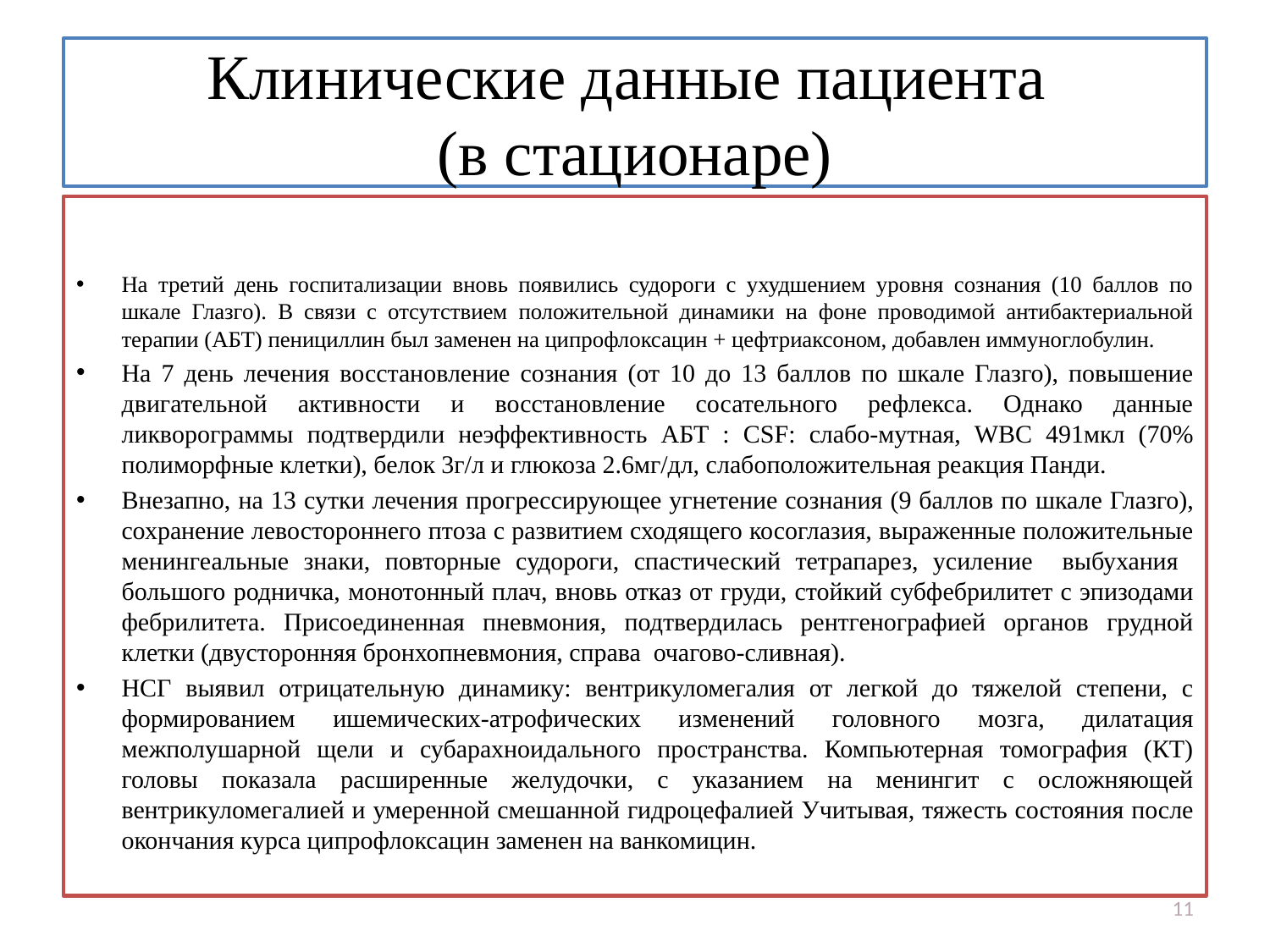

# Клинические данные пациента (в стационаре)

На третий день госпитализации вновь появились судороги с ухудшением уровня сознания (10 баллов по шкале Глазго). В связи с отсутствием положительной динамики на фоне проводимой антибактериальной терапии (АБТ) пенициллин был заменен на ципрофлоксацин + цефтриаксоном, добавлен иммуноглобулин.
На 7 день лечения восстановление сознания (от 10 до 13 баллов по шкале Глазго), повышение двигательной активности и восстановление сосательного рефлекса. Однако данные ликворограммы подтвердили неэффективность АБТ : CSF: слабо-мутная, WBC 491мкл (70% полиморфные клетки), белок 3г/л и глюкоза 2.6мг/дл, слабоположительная реакция Панди.
	Внезапно, на 13 сутки лечения прогрессирующее угнетение сознания (9 баллов по шкале Глазго), сохранение левостороннего птоза с развитием сходящего косоглазия, выраженные положительные менингеальные знаки, повторные судороги, спастический тетрапарез, усиление  выбухания  большого родничка, монотонный плач, вновь отказ от груди, стойкий субфебрилитет с эпизодами фебрилитета. Присоединенная пневмония, подтвердилась рентгенографией органов грудной клетки (двусторонняя бронхопневмония, справа  очагово-сливная).
	НСГ выявил отрицательную динамику: вентрикуломегалия от легкой до тяжелой степени, с формированием ишемических-атрофических изменений головного мозга, дилатация межполушарной щели и субарахноидального пространства. Компьютерная томография (КТ) головы показала расширенные желудочки, с указанием на менингит с осложняющей вентрикуломегалией и умеренной смешанной гидроцефалией Учитывая, тяжесть состояния после окончания курса ципрофлоксацин заменен на ванкомицин.

11